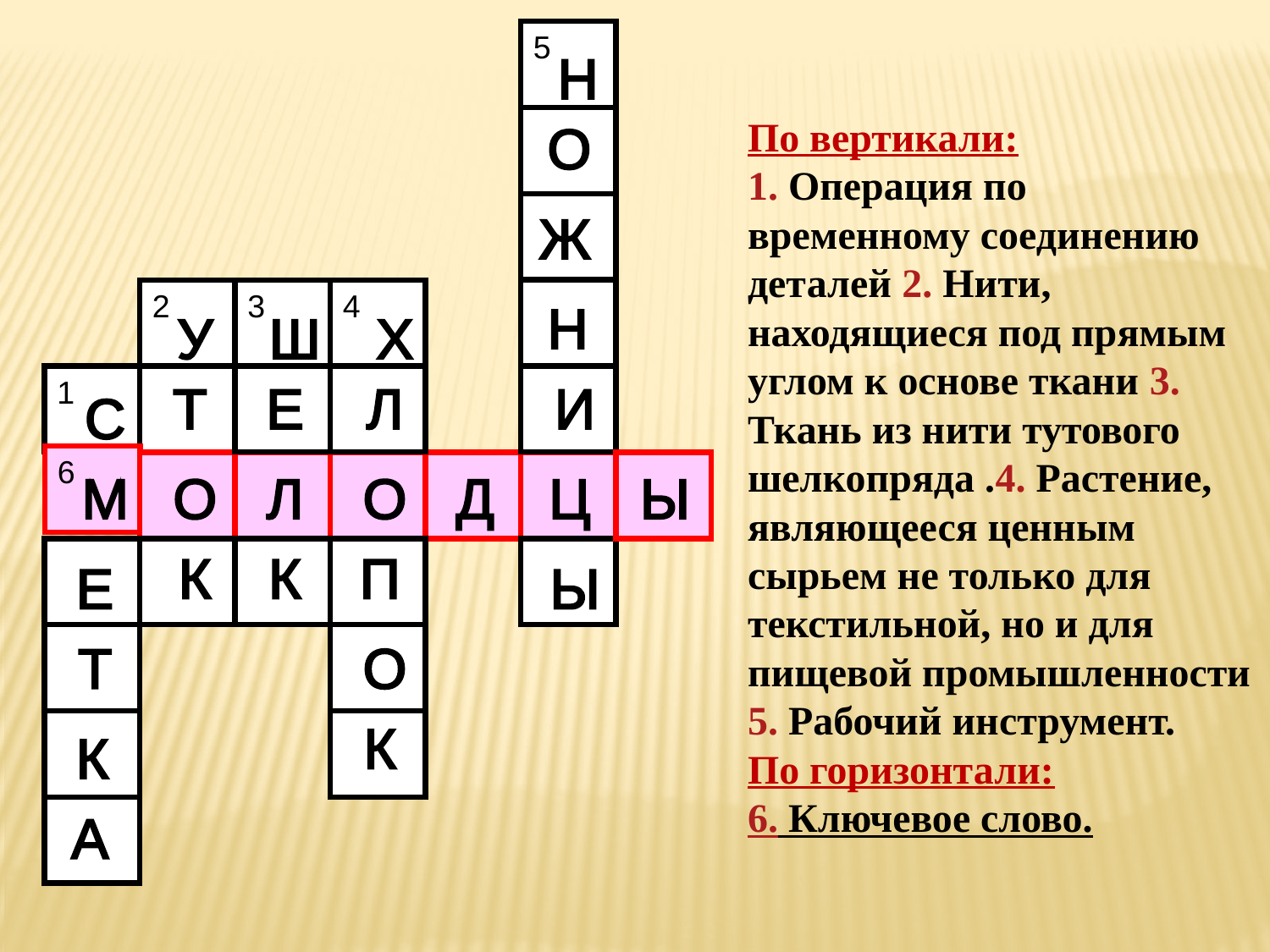

По вертикали:
1. Операция по временному соединению деталей 2. Нити, находящиеся под прямым углом к основе ткани 3. Ткань из нити тутового шелкопряда .4. Растение, являющееся ценным сырьем не только для текстильной, но и для пищевой промышленности 5. Рабочий инструмент.
По горизонтали:
6. Ключевое слово.
5
Н
О

Ж
2
3
4

Н
У
Ш
Х
1

Т

Е

Л

И
С
6

М
О
Л
О
Д
Ц
Ы
К
К
П

Е
Ы

Т
О
К

К
А